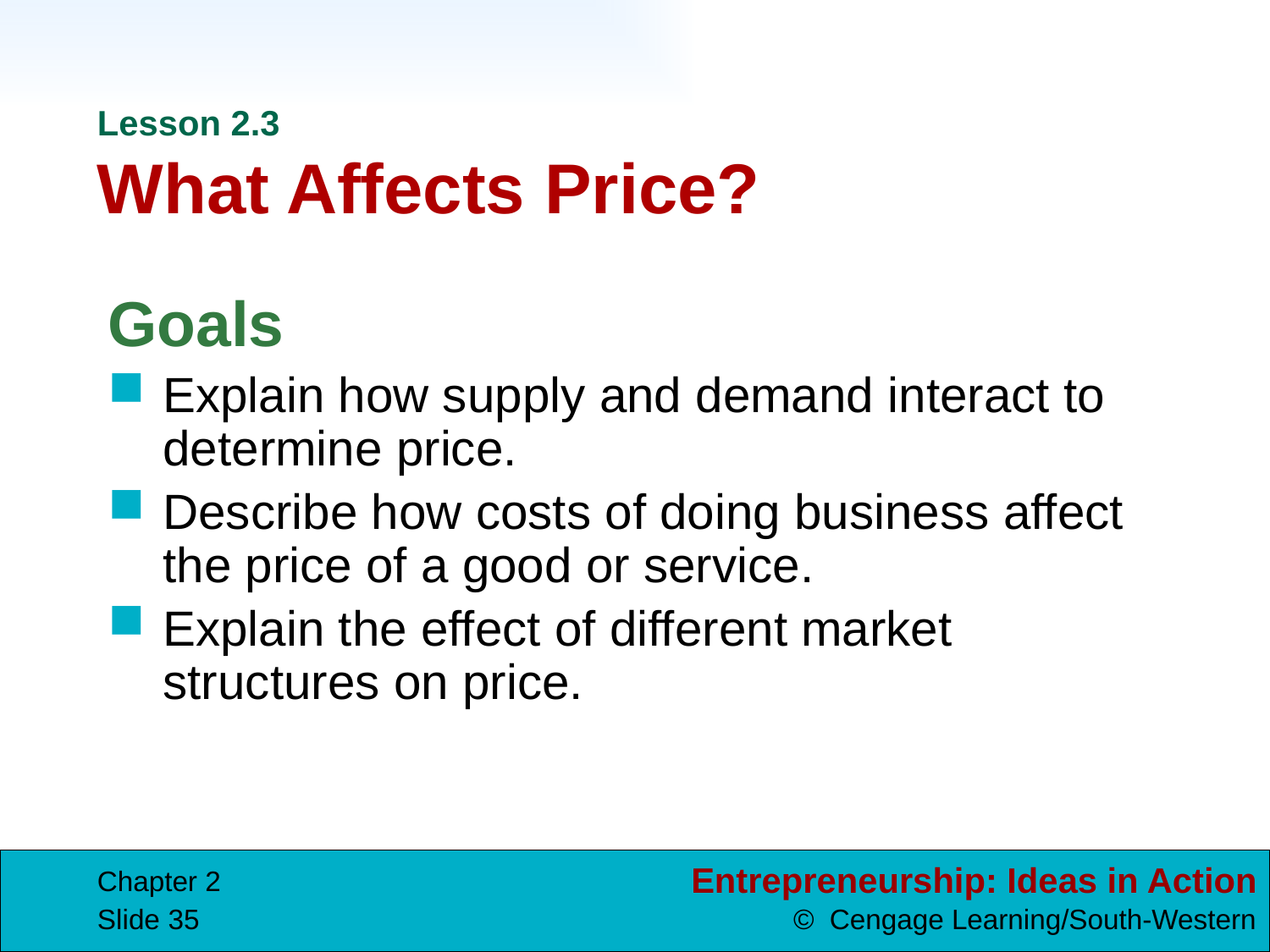

# Lesson 2.3 What Affects Price?
Goals
Explain how supply and demand interact to determine price.
Describe how costs of doing business affect the price of a good or service.
Explain the effect of different market structures on price.
Chapter 2
Slide 35